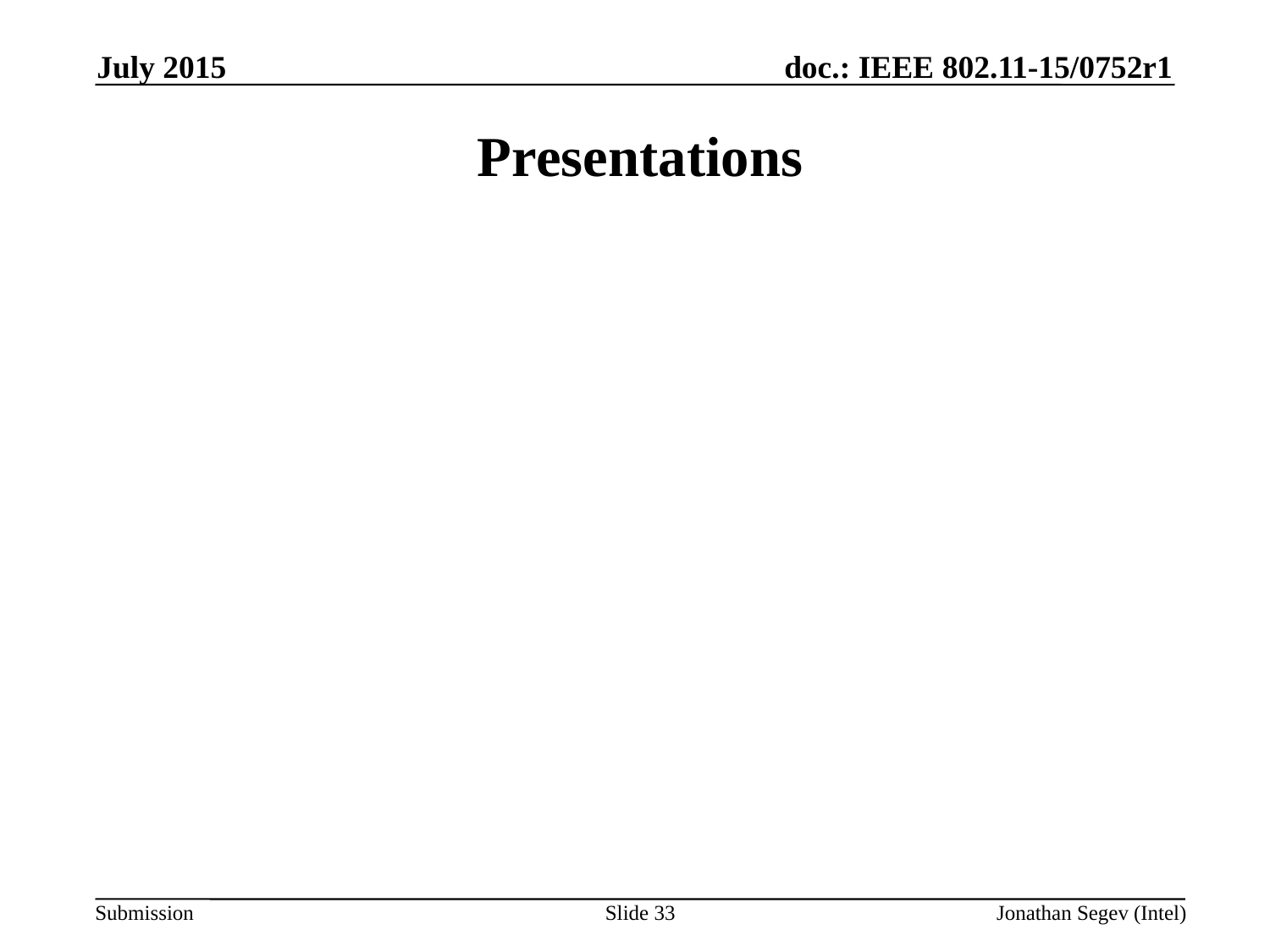

July 2015
# Presentations

Slide 33
Jonathan Segev (Intel)